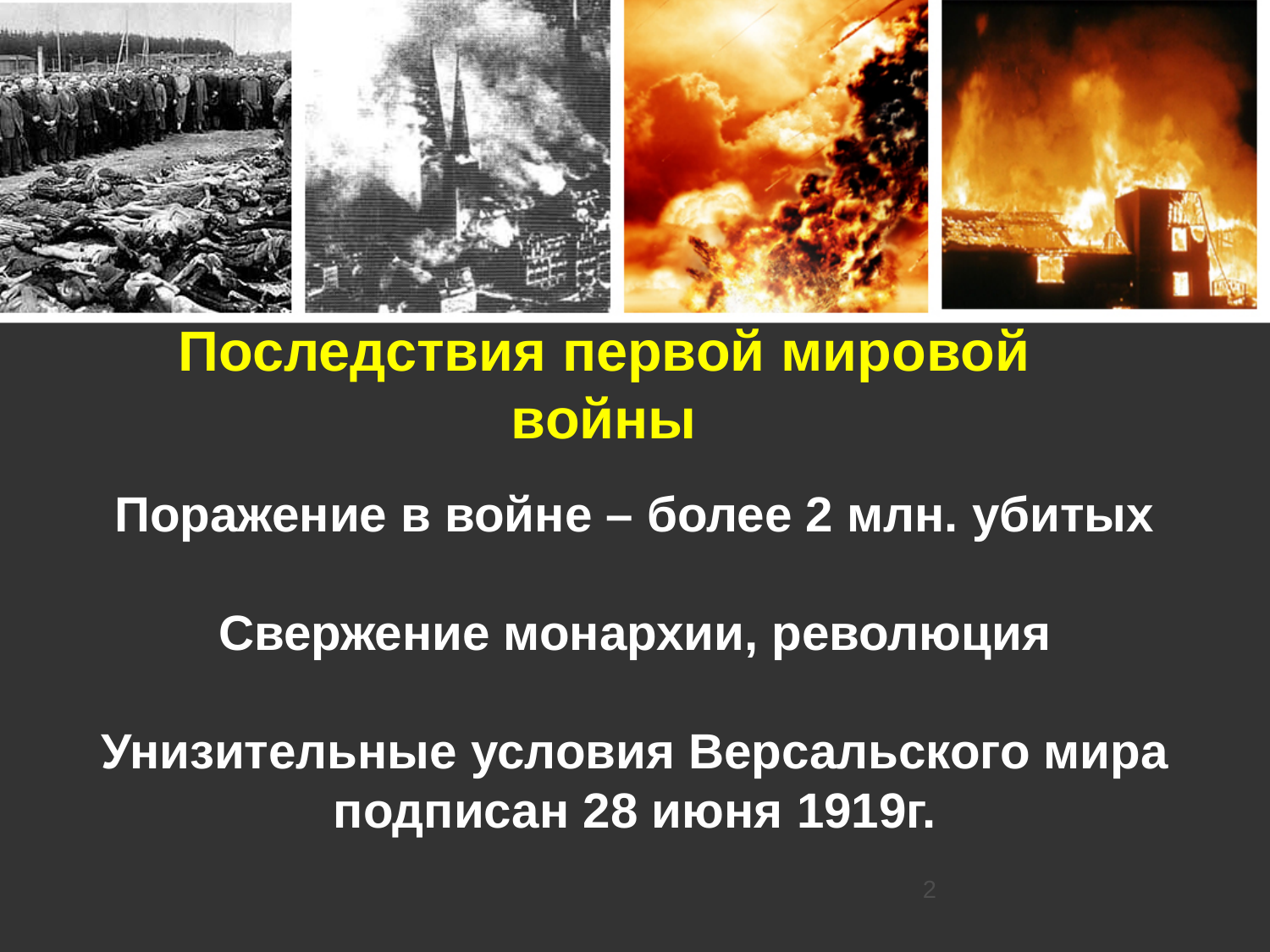

# Последствия первой мировой войны
Поражение в войне – более 2 млн. убитых

Свержение монархии, революция

Унизительные условия Версальского мира
подписан 28 июня 1919г.
2